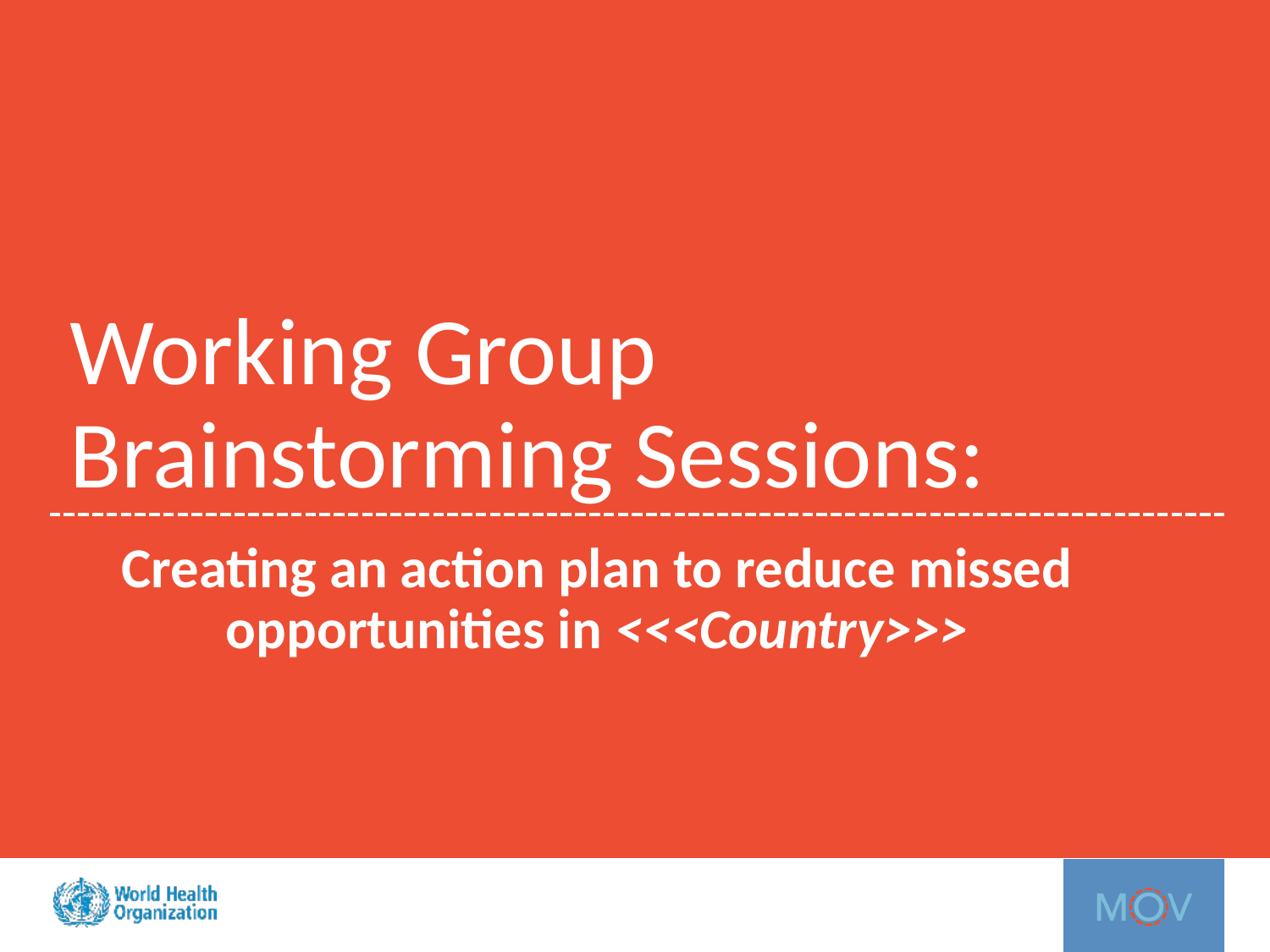

# Working Group Brainstorming Sessions:

Creating an action plan to reduce missed opportunities in <<<Country>>>